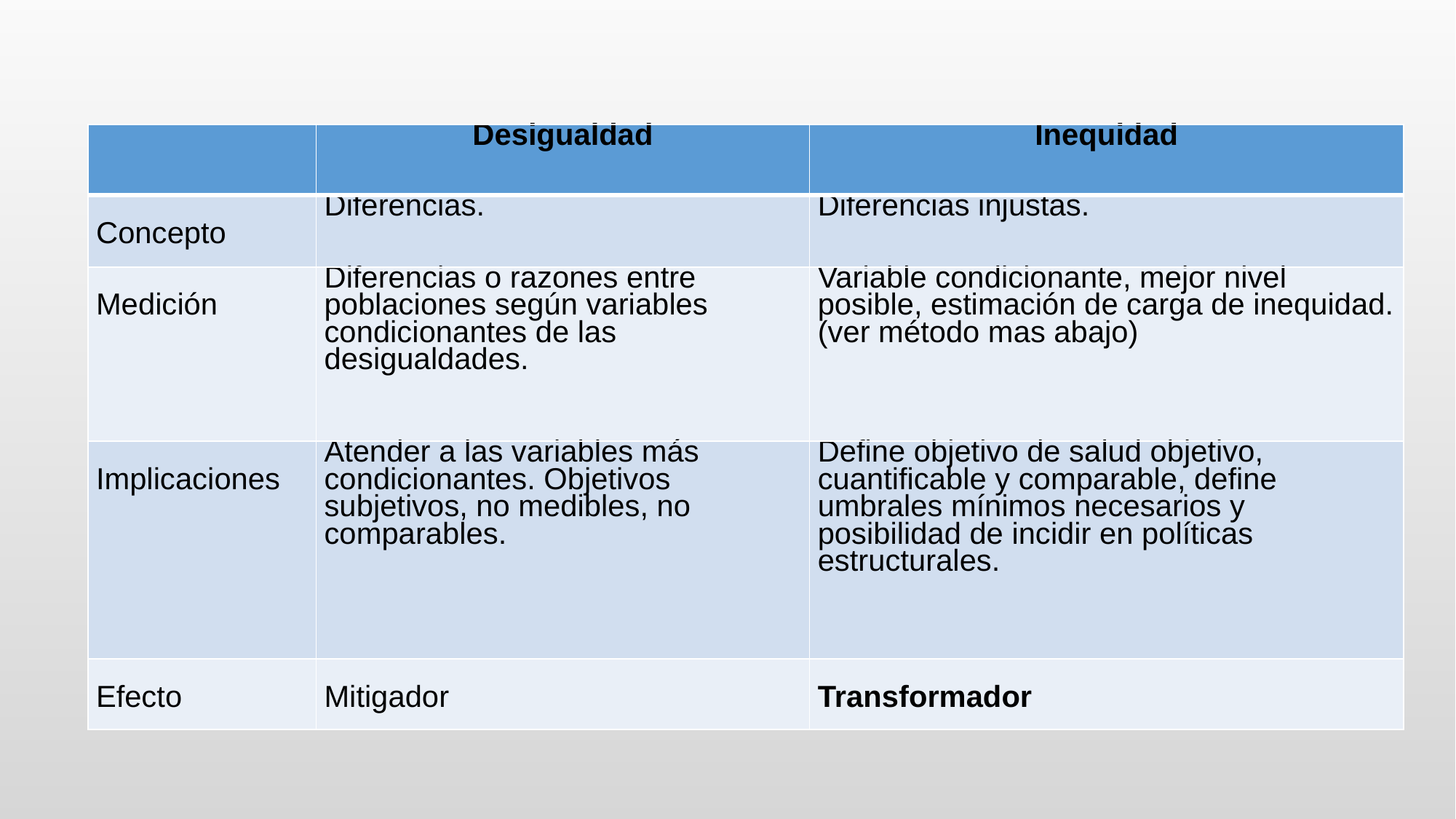

#
|  | Desigualdad | Inequidad |
| --- | --- | --- |
| Concepto | Diferencias. | Diferencias injustas. |
| Medición | Diferencias o razones entre poblaciones según variables condicionantes de las desigualdades. | Variable condicionante, mejor nivel posible, estimación de carga de inequidad. (ver método mas abajo) |
| Implicaciones | Atender a las variables más condicionantes. Objetivos subjetivos, no medibles, no comparables. | Define objetivo de salud objetivo, cuantificable y comparable, define umbrales mínimos necesarios y posibilidad de incidir en políticas estructurales. |
| Efecto | Mitigador | Transformador |